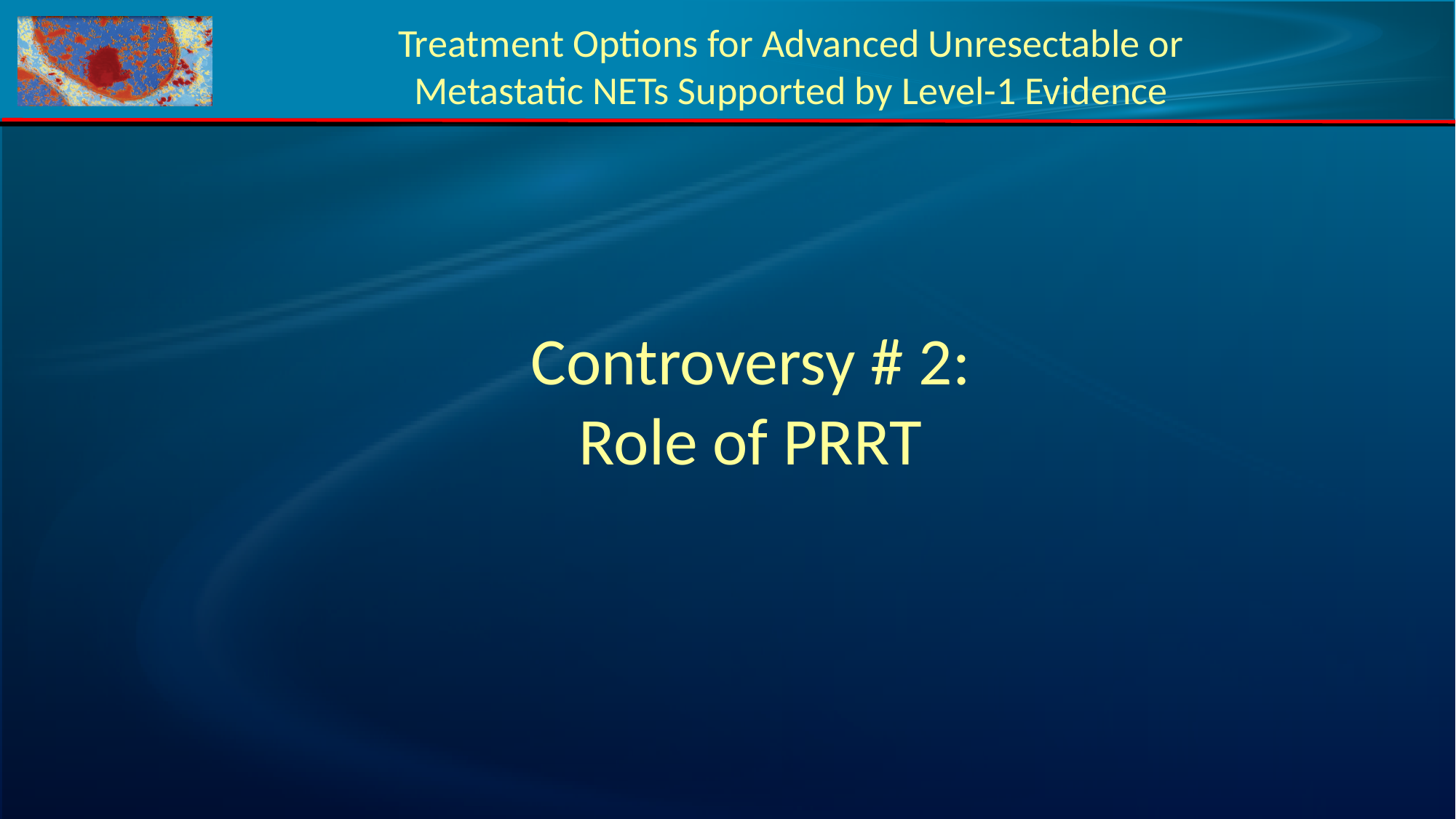

Treatment Options for Advanced Unresectable or Metastatic NETs Supported by Level-1 Evidence
Controversy # 2:
Role of PRRT